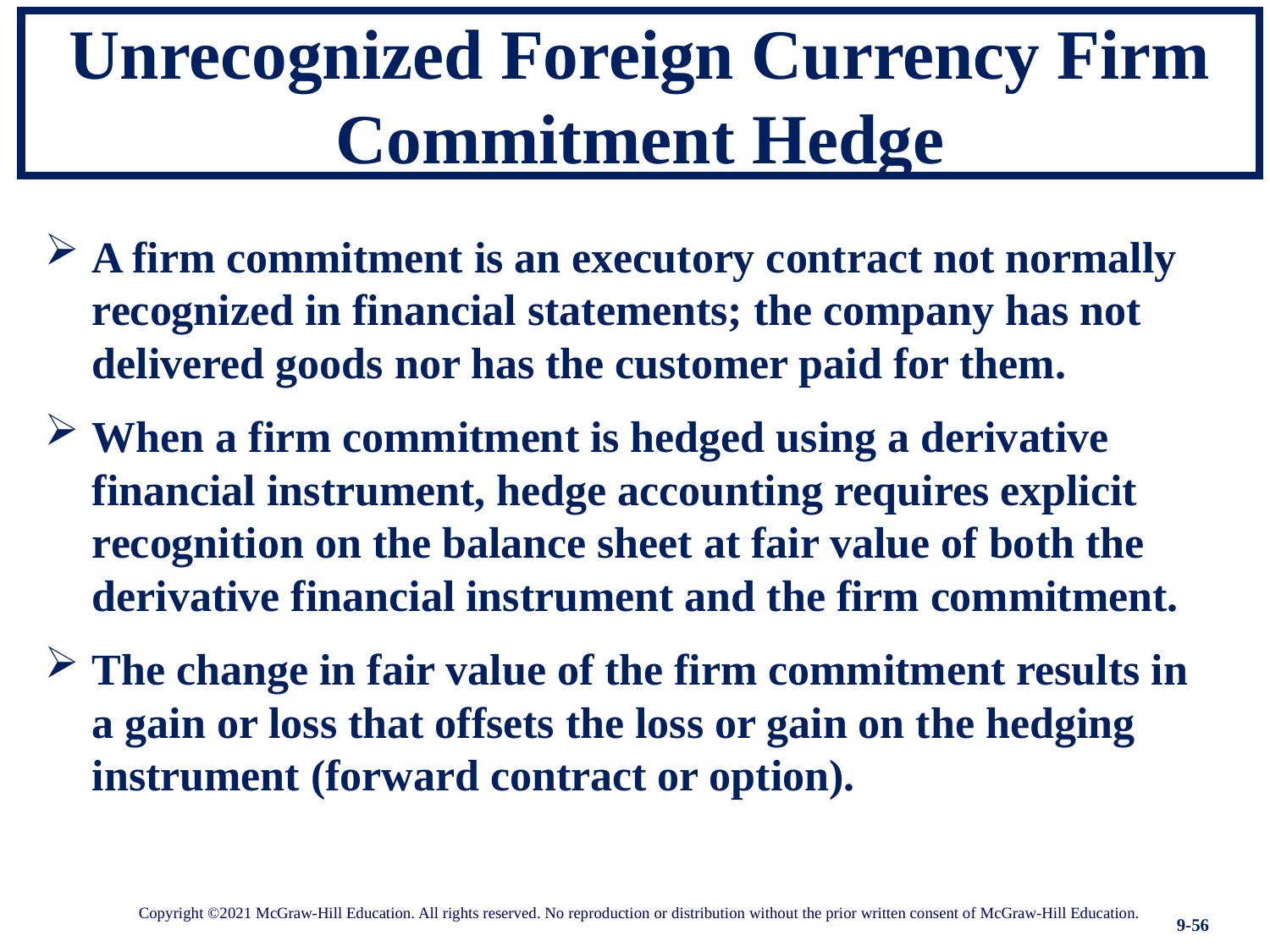

# Unrecognized Foreign Currency Firm Commitment Hedge
A firm commitment is an executory contract not normally recognized in financial statements; the company has not delivered goods nor has the customer paid for them.
When a firm commitment is hedged using a derivative financial instrument, hedge accounting requires explicit recognition on the balance sheet at fair value of both the derivative financial instrument and the firm commitment.
The change in fair value of the firm commitment results in a gain or loss that offsets the loss or gain on the hedging instrument (forward contract or option).
Copyright ©2021 McGraw-Hill Education. All rights reserved. No reproduction or distribution without the prior written consent of McGraw-Hill Education.
9-56